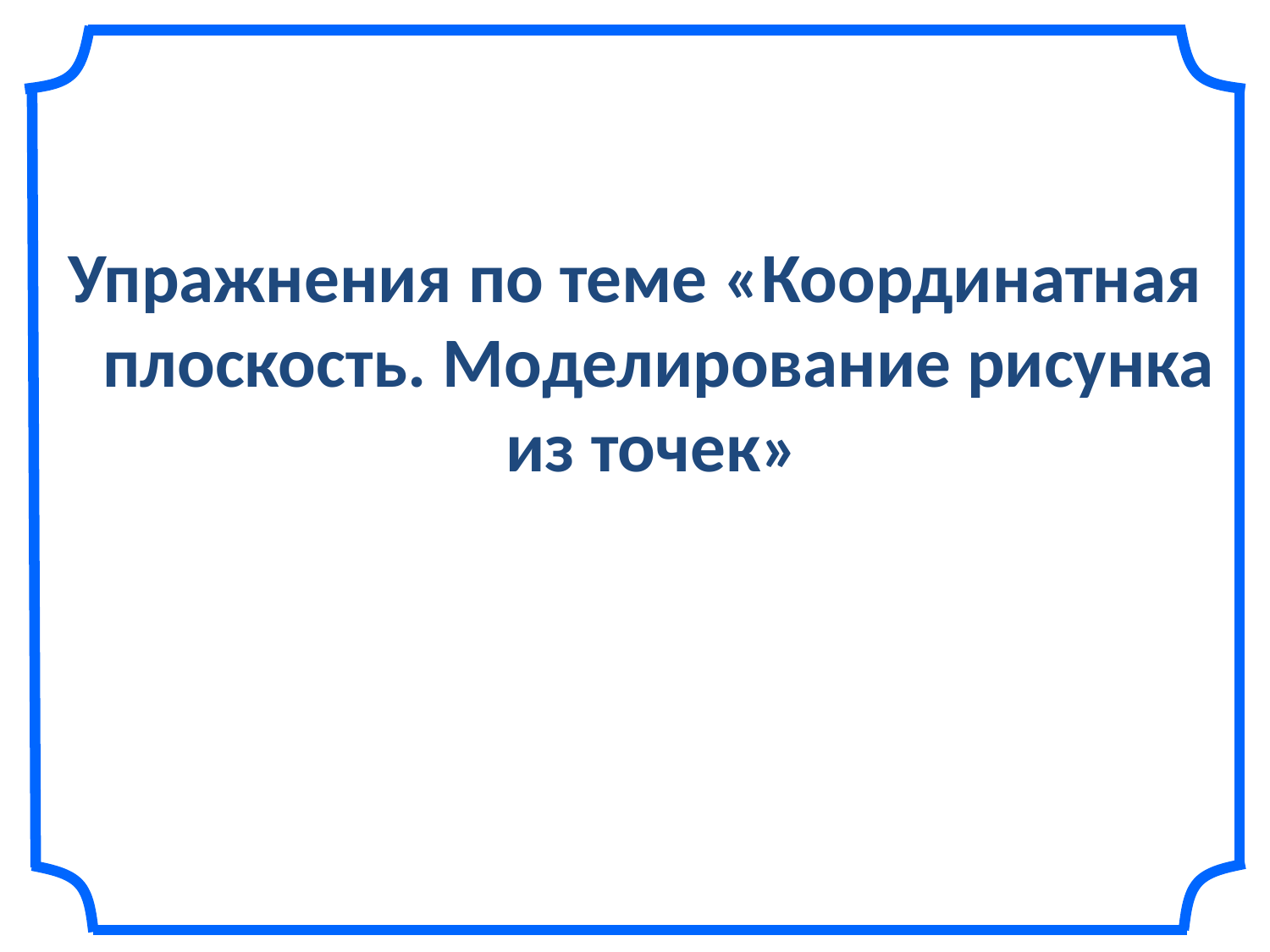

Упражнения по теме «Координатная плоскость. Моделирование рисунка из точек»